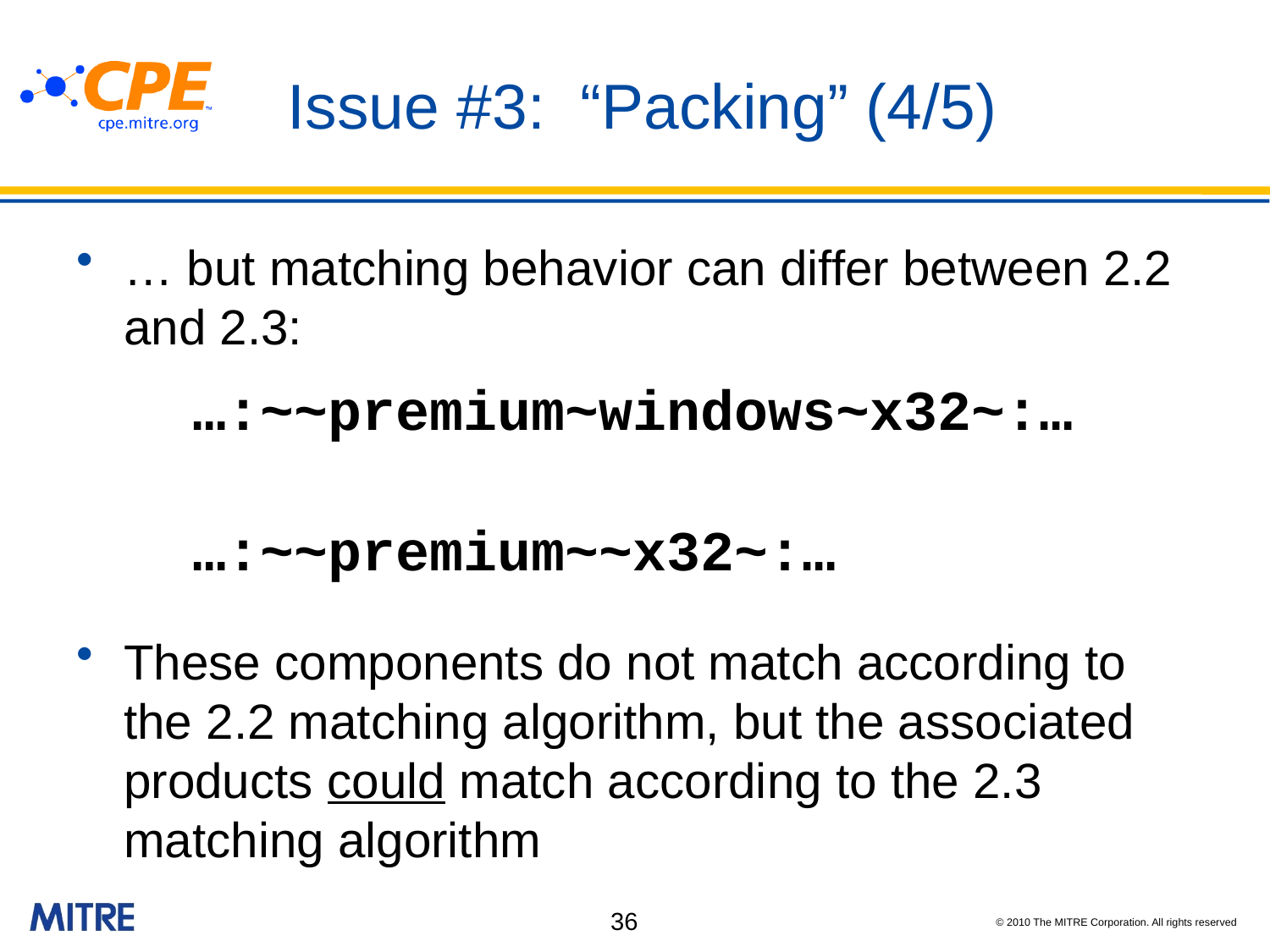

# Issue #3:  “Packing” (4/5)
… but matching behavior can differ between 2.2 and 2.3:

…:~~premium~windows~x32~:…
…:~~premium~~x32~:…
These components do not match according to the 2.2 matching algorithm, but the associated products could match according to the 2.3 matching algorithm
36